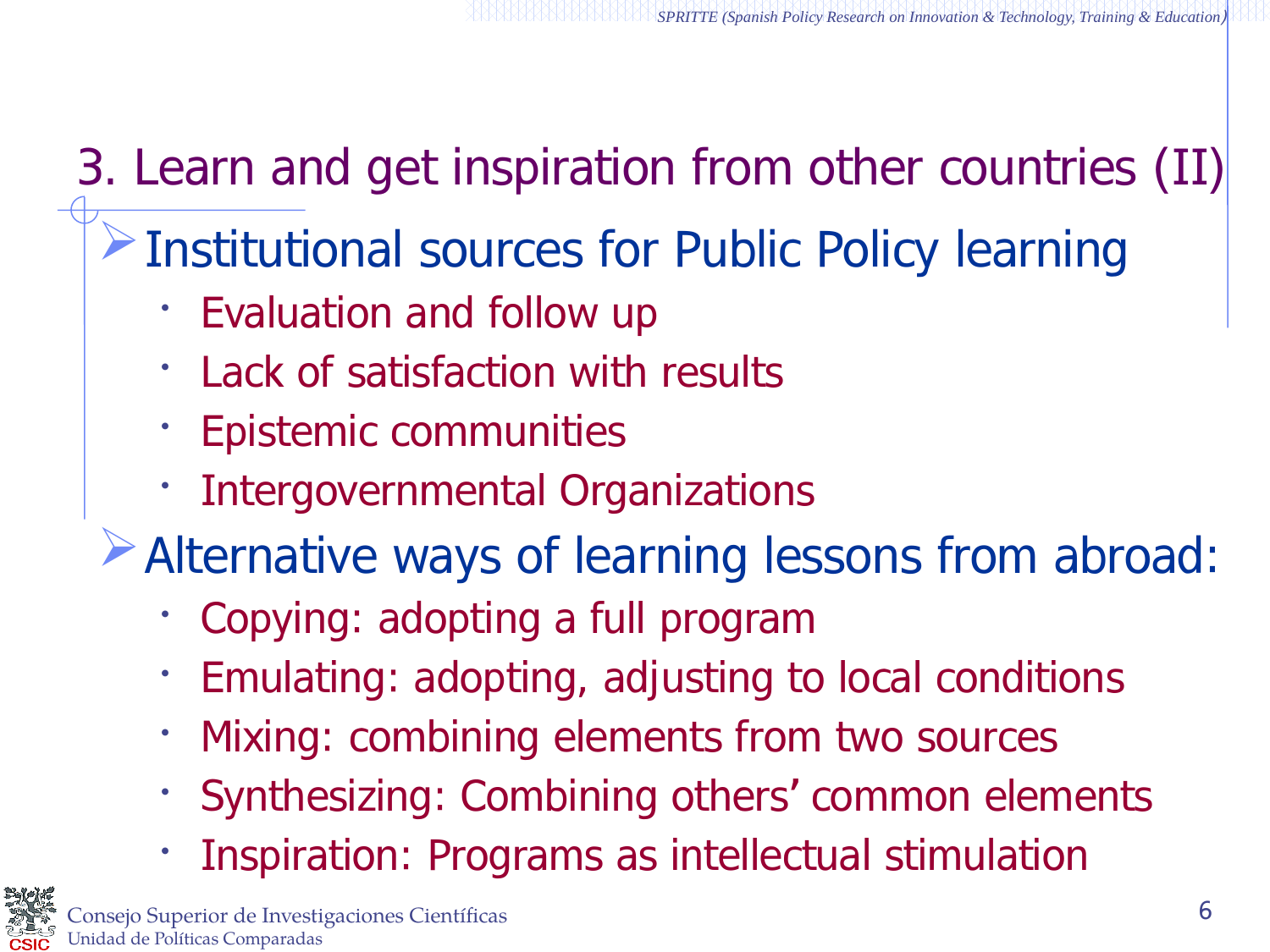

# 3. Learn and get inspiration from other countries (II)
Institutional sources for Public Policy learning
Evaluation and follow up
Lack of satisfaction with results
Epistemic communities
Intergovernmental Organizations
Alternative ways of learning lessons from abroad:
Copying: adopting a full program
Emulating: adopting, adjusting to local conditions
Mixing: combining elements from two sources
Synthesizing: Combining others’ common elements
Inspiration: Programs as intellectual stimulation

6